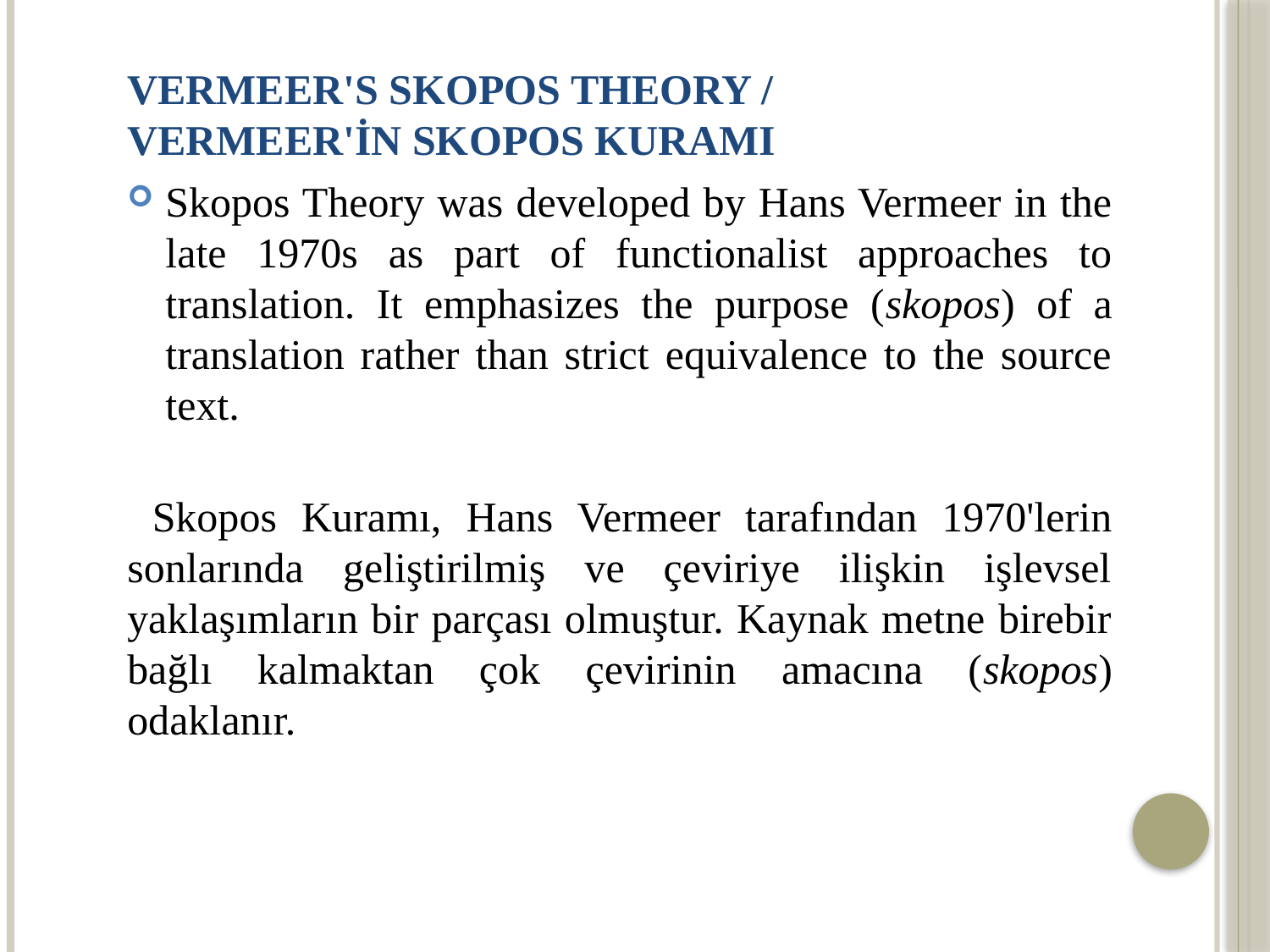

VERMEER'S SKOPOS THEORY /
VERMEER'İN SKOPOS KURAMI
Skopos Theory was developed by Hans Vermeer in the late 1970s as part of functionalist approaches to translation. It emphasizes the purpose (skopos) of a translation rather than strict equivalence to the source text.
 Skopos Kuramı, Hans Vermeer tarafından 1970'lerin sonlarında geliştirilmiş ve çeviriye ilişkin işlevsel yaklaşımların bir parçası olmuştur. Kaynak metne birebir bağlı kalmaktan çok çevirinin amacına (skopos) odaklanır.